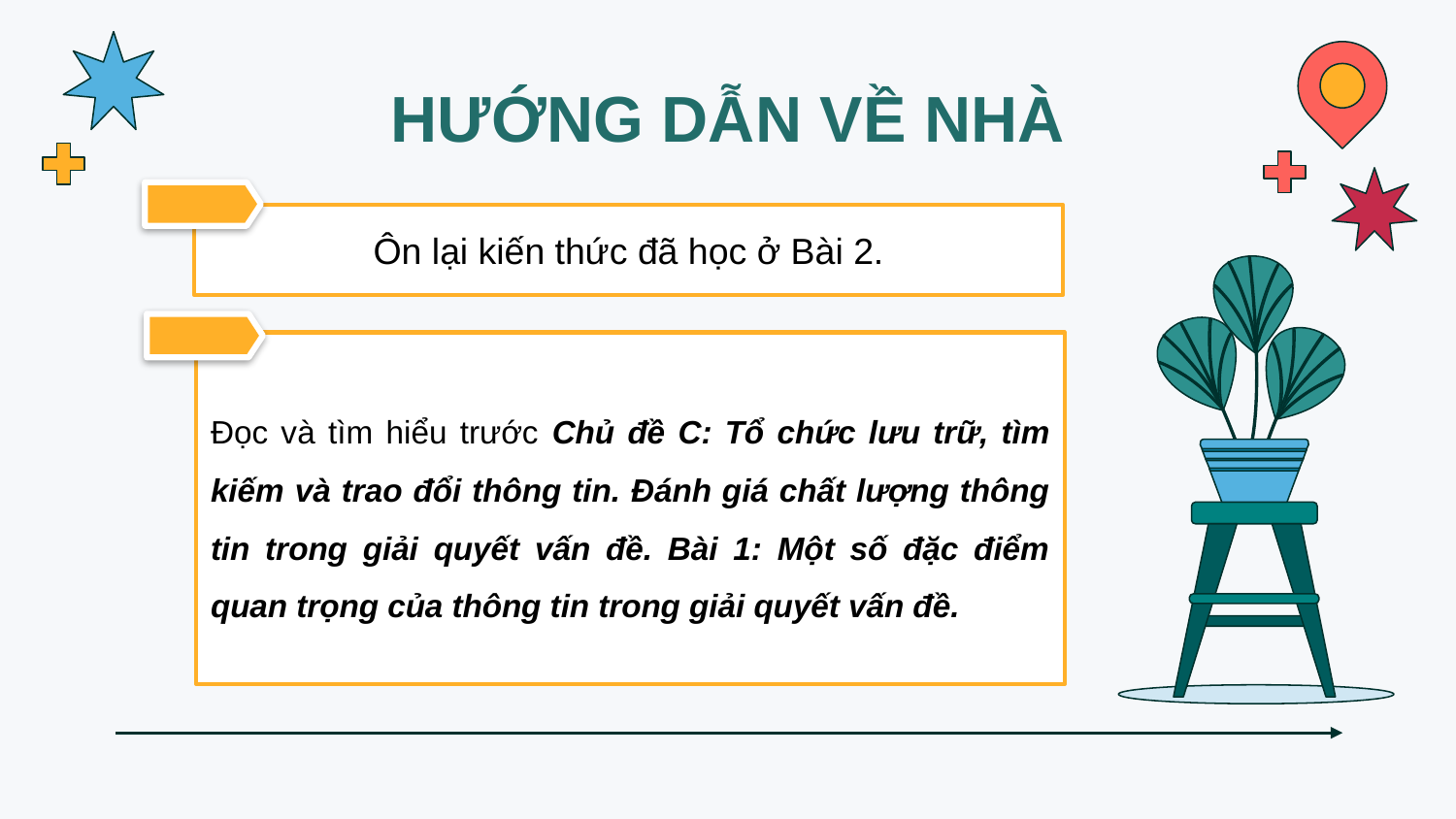

# HƯỚNG DẪN VỀ NHÀ

Ôn lại kiến thức đã học ở Bài 2.

Đọc và tìm hiểu trước Chủ đề C: Tổ chức lưu trữ, tìm kiếm và trao đổi thông tin. Đánh giá chất lượng thông tin trong giải quyết vấn đề. Bài 1: Một số đặc điểm quan trọng của thông tin trong giải quyết vấn đề.